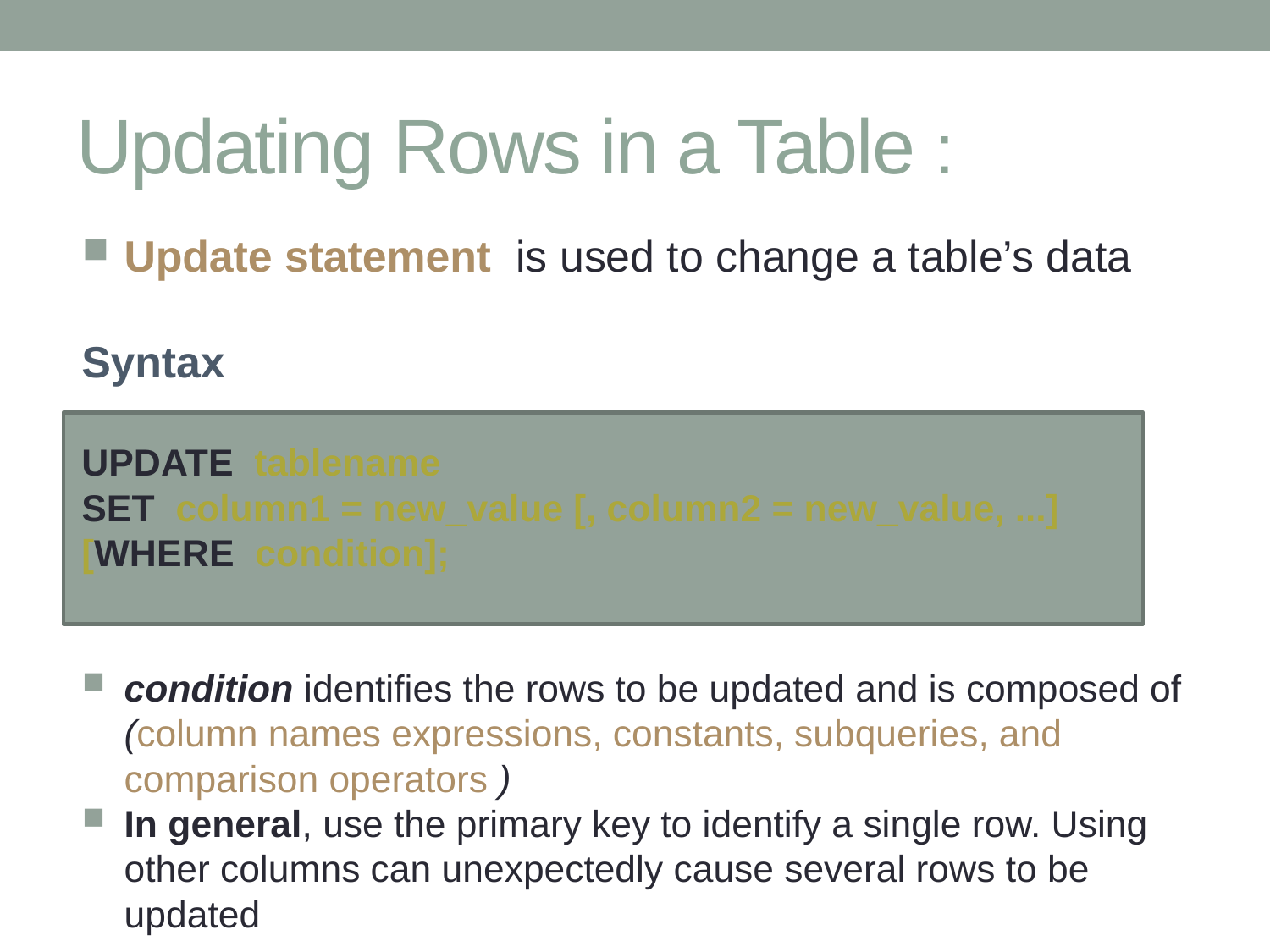

# Updating Rows in a Table : Syntax
Update statement  is used to change a table’s data

Syntax

UPDATE  tablename
SET  column1 = new_value [, column2 = new_value, ...]
[WHERE  condition];

condition identifies the rows to be updated and is composed of (column names expressions, constants, subqueries, and comparison operators )
In general, use the primary key to identify a single row. Using other columns can unexpectedly cause several rows to be updated